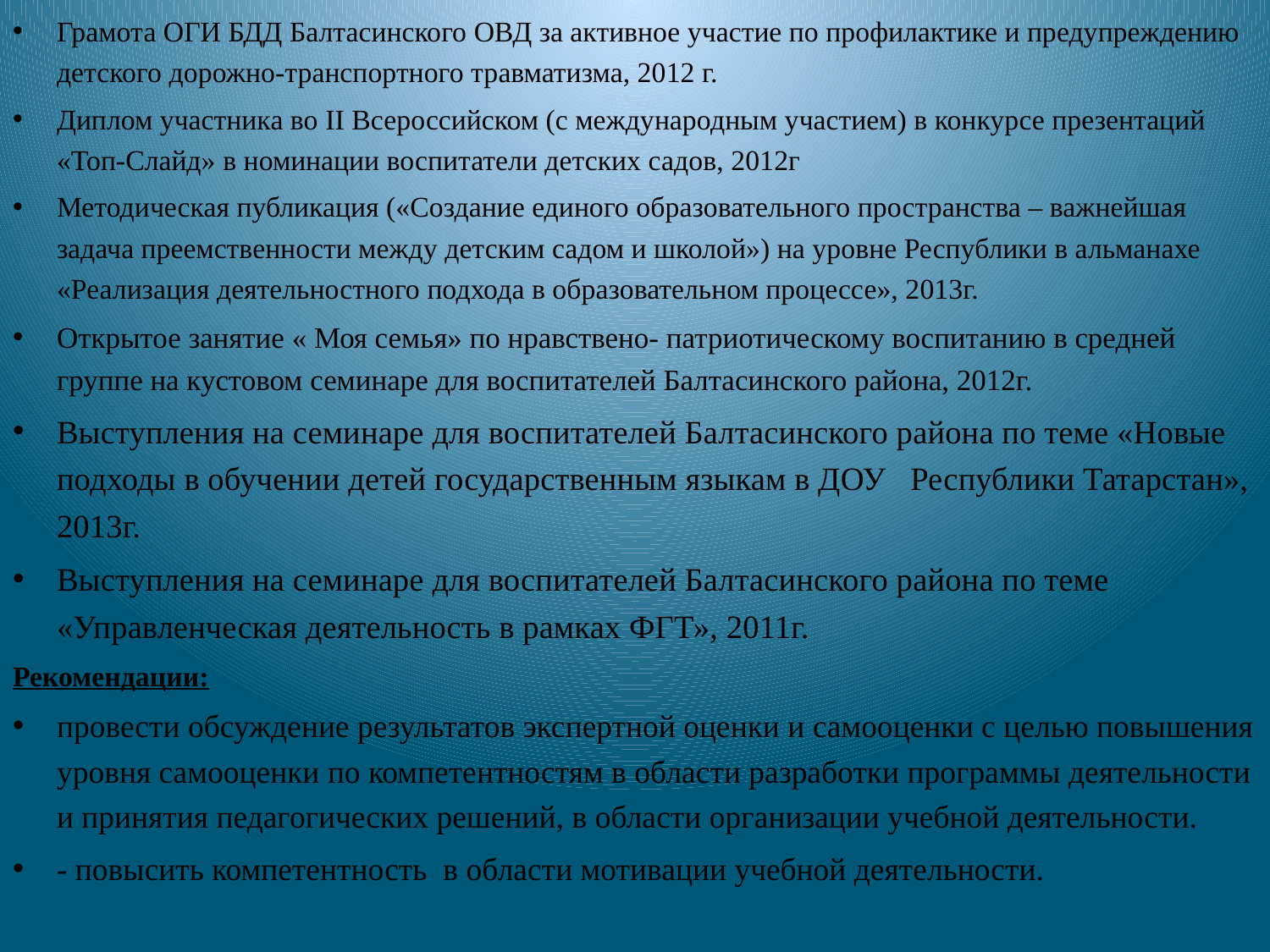

Грамота ОГИ БДД Балтасинского ОВД за активное участие по профилактике и предупреждению детского дорожно-транспортного травматизма, 2012 г.
Диплом участника во II Всероссийском (с международным участием) в конкурсе презентаций «Топ-Слайд» в номинации воспитатели детских садов, 2012г
Методическая публикация («Создание единого образовательного пространства – важнейшая задача преемственности между детским садом и школой») на уровне Республики в альманахе  «Реализация деятельностного подхода в образовательном процессе», 2013г.
Открытое занятие « Моя семья» по нравствено- патриотическому воспитанию в средней группе на кустовом семинаре для воспитателей Балтасинского района, 2012г.
Выступления на семинаре для воспитателей Балтасинского района по теме «Новые подходы в обучении детей государственным языкам в ДОУ   Республики Татарстан», 2013г.
Выступления на семинаре для воспитателей Балтасинского района по теме «Управленческая деятельность в рамках ФГТ», 2011г.
Рекомендации:
провести обсуждение результатов экспертной оценки и самооценки с целью повышения уровня самооценки по компетентностям в области разработки программы деятельности и принятия педагогических решений, в области организации учебной деятельности.
- повысить компетентность  в области мотивации учебной деятельности.